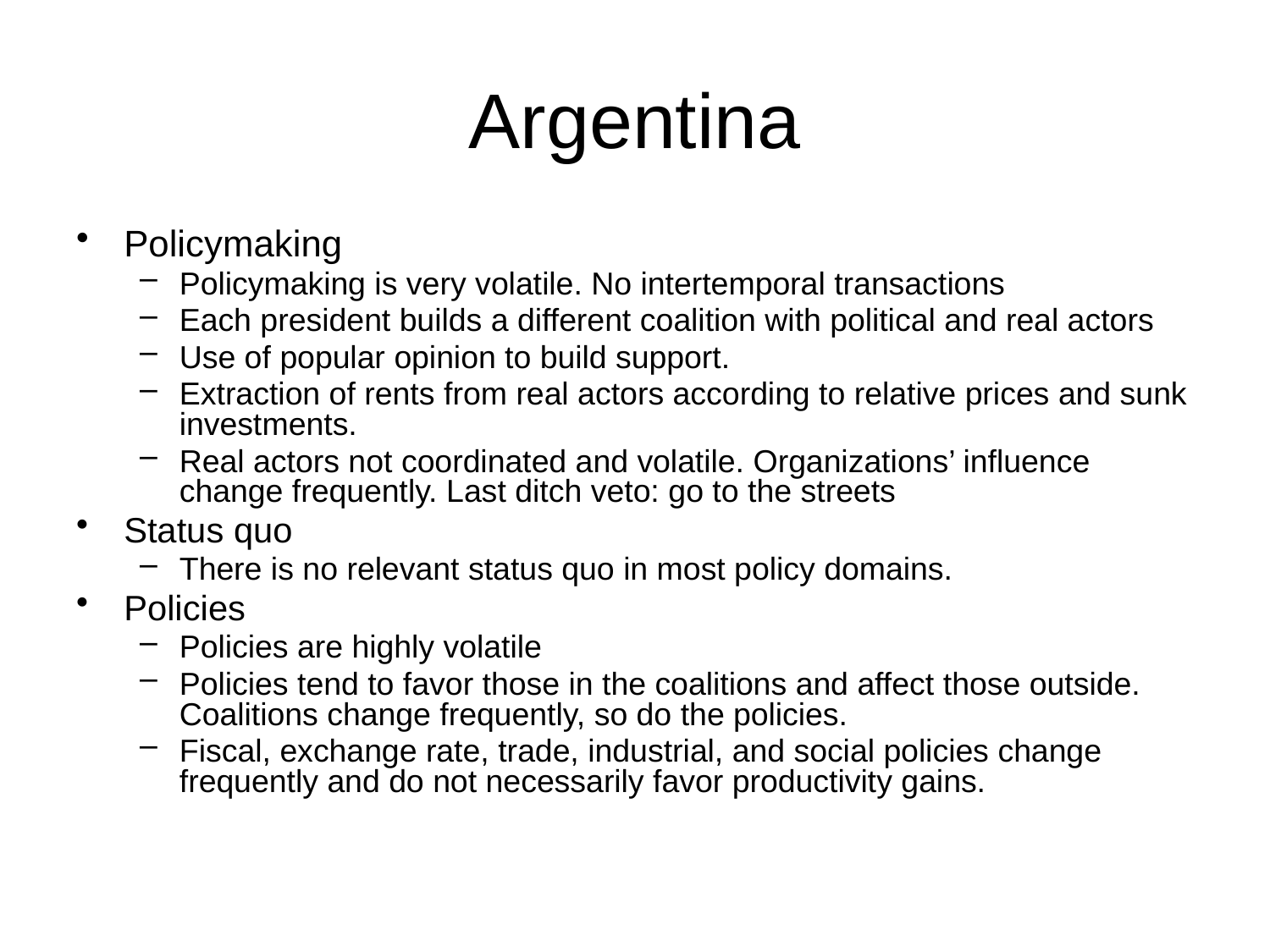

# Argentina
Policymaking
Policymaking is very volatile. No intertemporal transactions
Each president builds a different coalition with political and real actors
Use of popular opinion to build support.
Extraction of rents from real actors according to relative prices and sunk investments.
Real actors not coordinated and volatile. Organizations’ influence change frequently. Last ditch veto: go to the streets
Status quo
There is no relevant status quo in most policy domains.
Policies
Policies are highly volatile
Policies tend to favor those in the coalitions and affect those outside. Coalitions change frequently, so do the policies.
Fiscal, exchange rate, trade, industrial, and social policies change frequently and do not necessarily favor productivity gains.